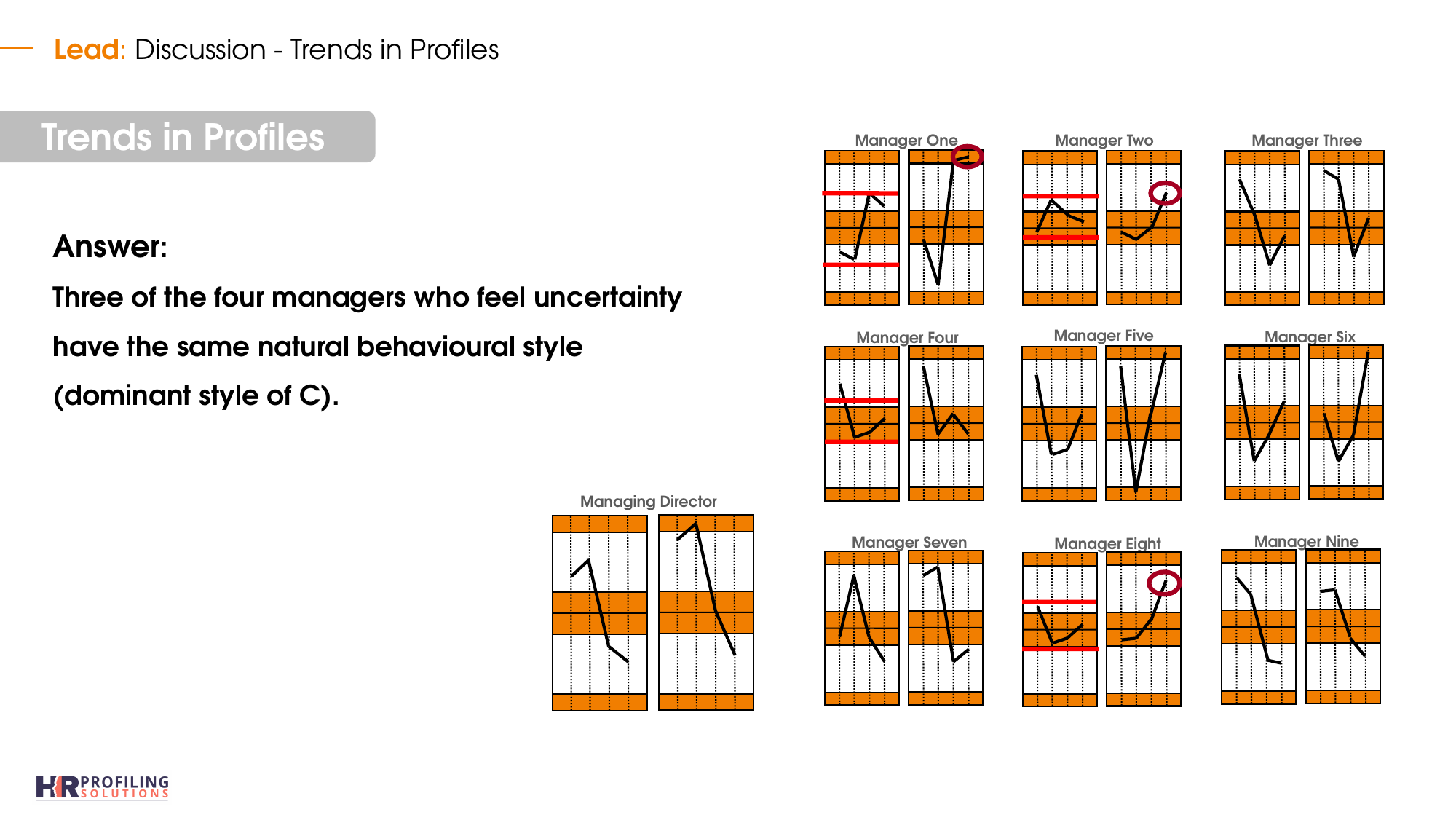

Lead: Discussion - Trends in Profiles
Trends in Profiles

   Manager One

   Manager Two

   Manager Three

   Manager Six

   Manager Four

   Manager Five

   Manager Nine

   Manager Seven

   Manager Eight

Answer:
Three of the four managers who feel uncertainty have the same natural behavioural style (dominant style of C).

Managing Director